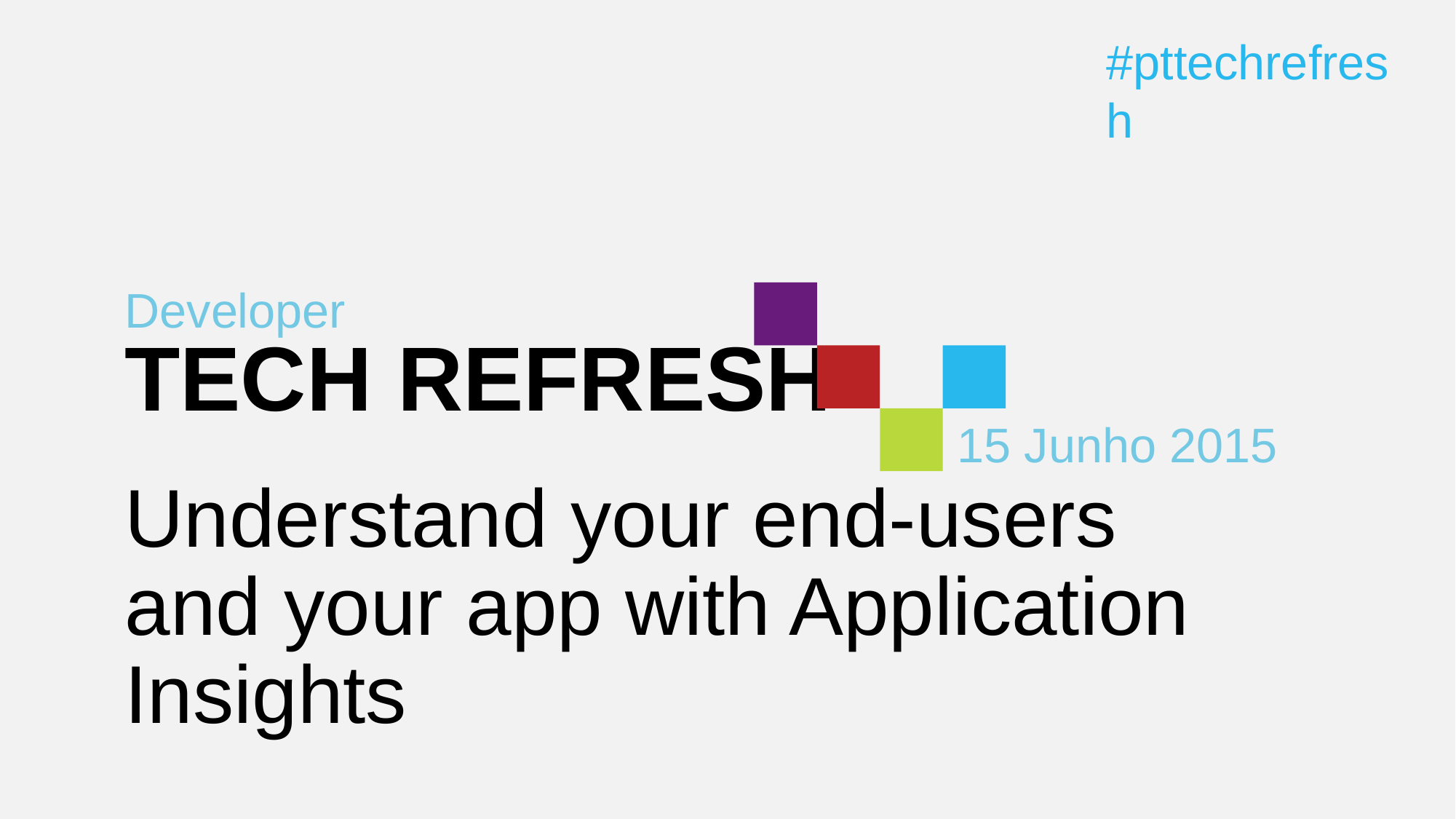

Understand your end-users and your app with Application Insights